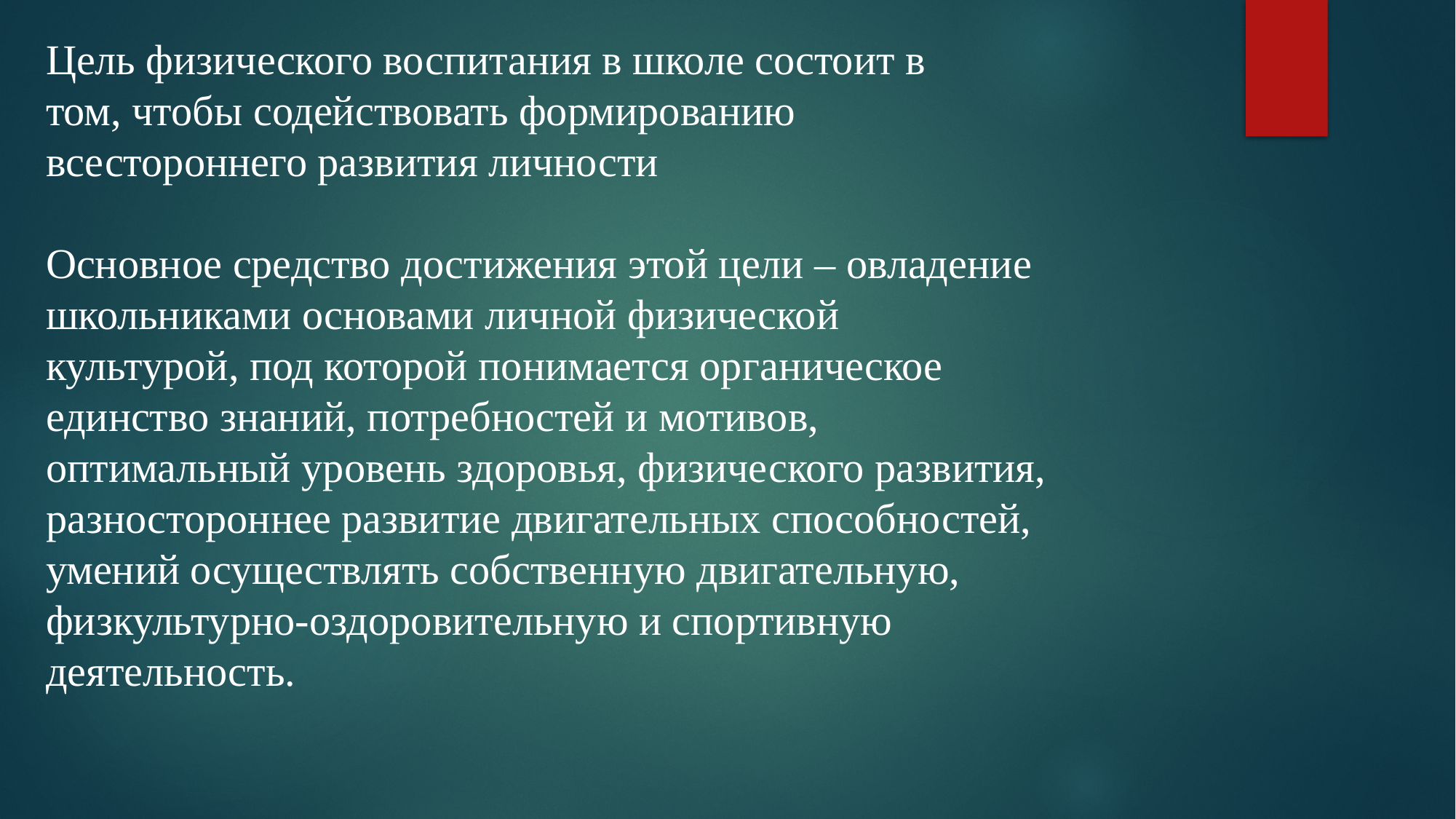

Цель физического воспитания в школе состоит в
том, чтобы содействовать формированию
всестороннего развития личности

Основное средство достижения этой цели – овладение
школьниками основами личной физической
культурой, под которой понимается органическое
единство знаний, потребностей и мотивов,
оптимальный уровень здоровья, физического развития,
разностороннее развитие двигательных способностей,
умений осуществлять собственную двигательную,
физкультурно-оздоровительную и спортивную
деятельность.